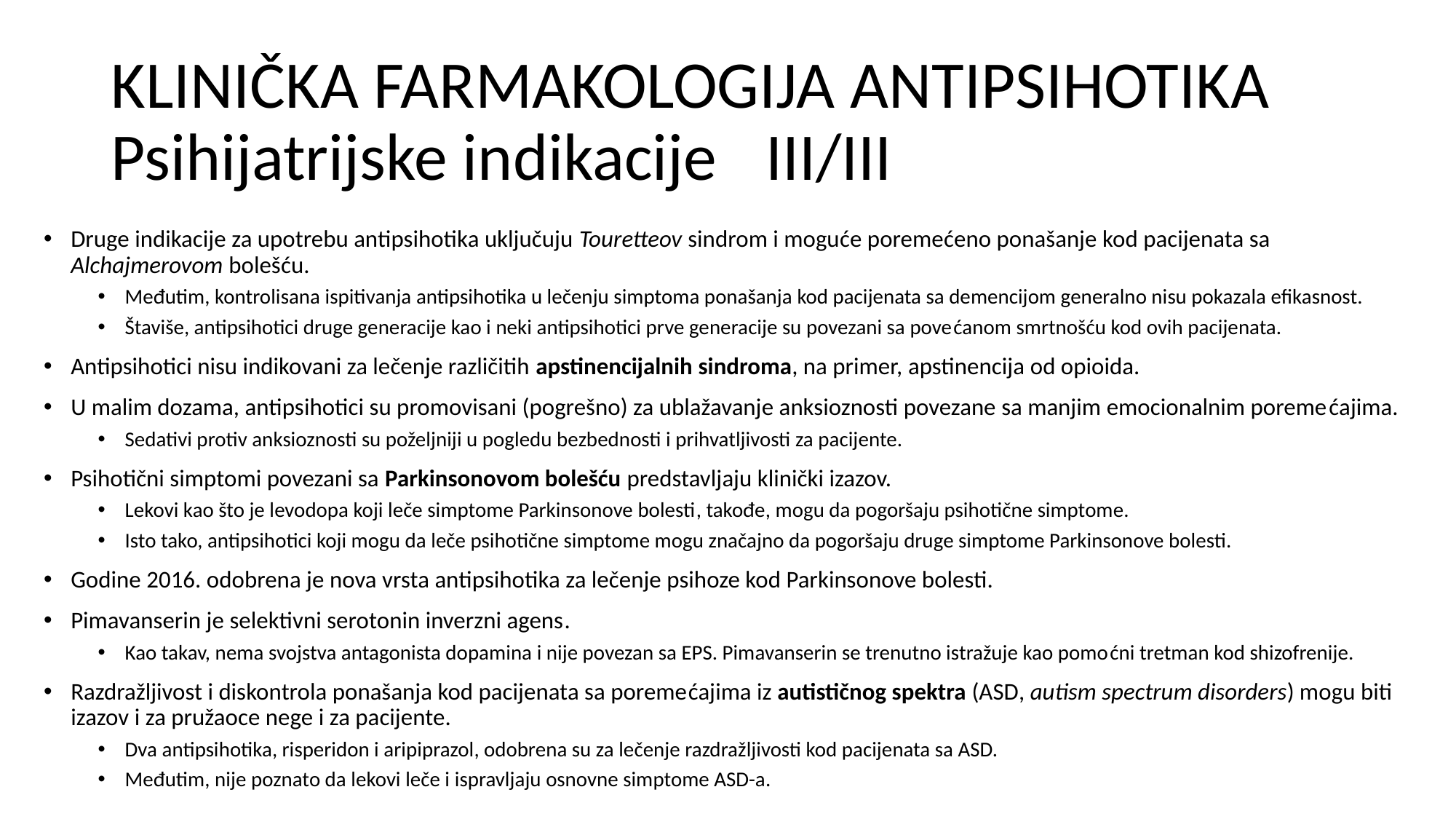

# KLINIČKA FARMAKOLOGIJA ANTIPSIHOTIKA Psihijatrijske indikacije	III/III
Druge indikacije za upotrebu antipsihotika uključuju Touretteov sindrom i moguće poremećeno ponašanje kod pacijenata sa Alchajmerovom bolešću.
Međutim, kontrolisana ispitivanja antipsihotika u lečenju simptoma ponašanja kod pacijenata sa demencijom generalno nisu pokazala efikasnost.
Štaviše, antipsihotici druge generacije kao i neki antipsihotici prve generacije su povezani sa povećanom smrtnošću kod ovih pacijenata.
Antipsihotici nisu indikovani za lečenje različitih apstinencijalnih sindroma, na primer, apstinencija od opioida.
U malim dozama, antipsihotici su promovisani (pogrešno) za ublažavanje anksioznosti povezane sa manjim emocionalnim poremećajima.
Sedativi protiv anksioznosti su poželjniji u pogledu bezbednosti i prihvatljivosti za pacijente.
Psihotični simptomi povezani sa Parkinsonovom bolešću predstavljaju klinički izazov.
Lekovi kao što je levodopa koji leče simptome Parkinsonove bolesti, takođe, mogu da pogoršaju psihotične simptome.
Isto tako, antipsihotici koji mogu da leče psihotične simptome mogu značajno da pogoršaju druge simptome Parkinsonove bolesti.
Godine 2016. odobrena je nova vrsta antipsihotika za lečenje psihoze kod Parkinsonove bolesti.
Pimavanserin je selektivni serotonin inverzni agens.
Kao takav, nema svojstva antagonista dopamina i nije povezan sa EPS. Pimavanserin se trenutno istražuje kao pomoćni tretman kod shizofrenije.
Razdražljivost i diskontrola ponašanja kod pacijenata sa poremećajima iz autističnog spektra (ASD, autism spectrum disorders) mogu biti izazov i za pružaoce nege i za pacijente.
Dva antipsihotika, risperidon i aripiprazol, odobrena su za lečenje razdražljivosti kod pacijenata sa ASD.
Međutim, nije poznato da lekovi leče i ispravljaju osnovne simptome ASD-a.